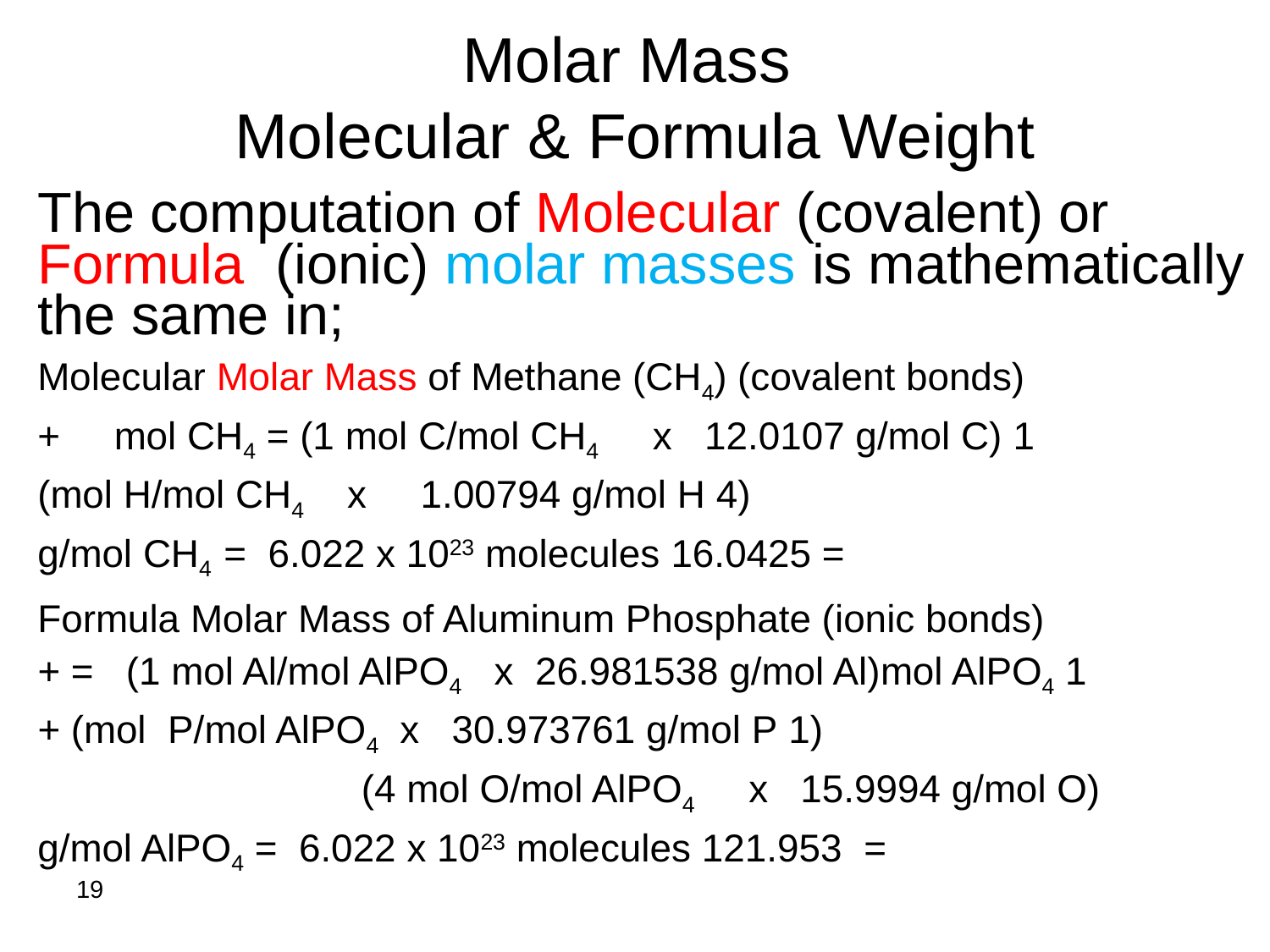

# Molar Mass Molecular & Formula Weight
The computation of Molecular (covalent) or
Formula  (ionic) molar masses is mathematically the same in;
Molecular Molar Mass of Methane (CH4) (covalent bonds)
1 mol CH4 = (1 mol C/mol CH4     x   12.0107 g/mol C)     +
                   (4 mol H/mol CH4    x     1.00794 g/mol H)
                = 16.0425 g/mol CH4  =  6.022 x 1023 molecules
Formula Molar Mass of Aluminum Phosphate (ionic bonds)
1 mol AlPO4	=   (1 mol Al/mol AlPO4   x  26.981538 g/mol Al) +
		     (1 mol  P/mol AlPO4  x   30.973761 g/mol P) +
                              (4 mol O/mol AlPO4     x   15.9994 g/mol O)
         	  =  121.953 g/mol AlPO4 =  6.022 x 1023 molecules
19